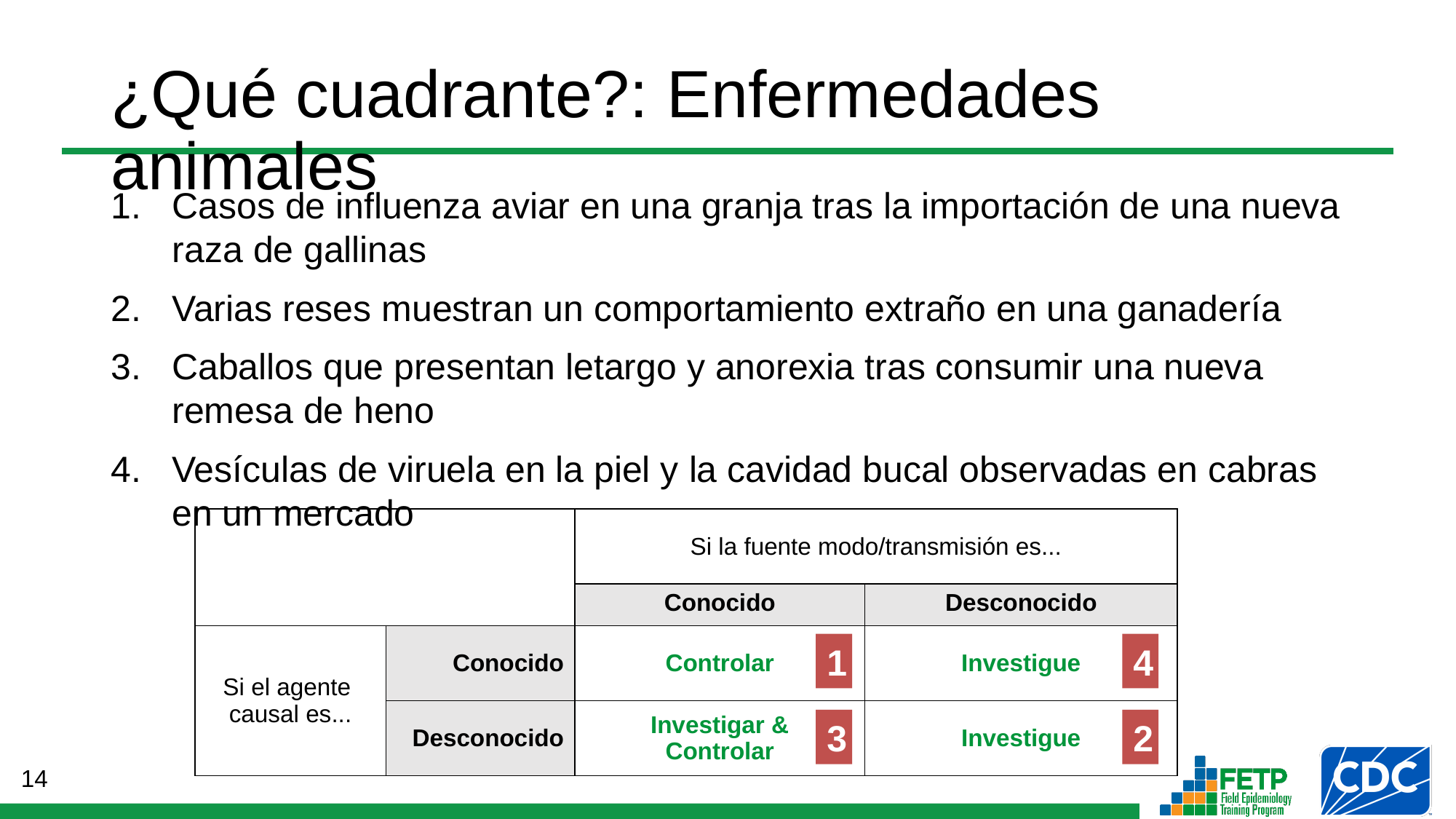

¿Qué cuadrante?: Enfermedades animales
Casos de influenza aviar en una granja tras la importación de una nueva raza de gallinas
Varias reses muestran un comportamiento extraño en una ganadería
Caballos que presentan letargo y anorexia tras consumir una nueva remesa de heno
Vesículas de viruela en la piel y la cavidad bucal observadas en cabras en un mercado
|  |  | Si la fuente modo/transmisión es... |  |
| --- | --- | --- | --- |
|  |  | Conocido | Desconocido |
| Si el agente causal es... | Conocido | Controlar | Investigue |
|  | Desconocido | Investigar & Controlar | Investigue |
4
1
3
2